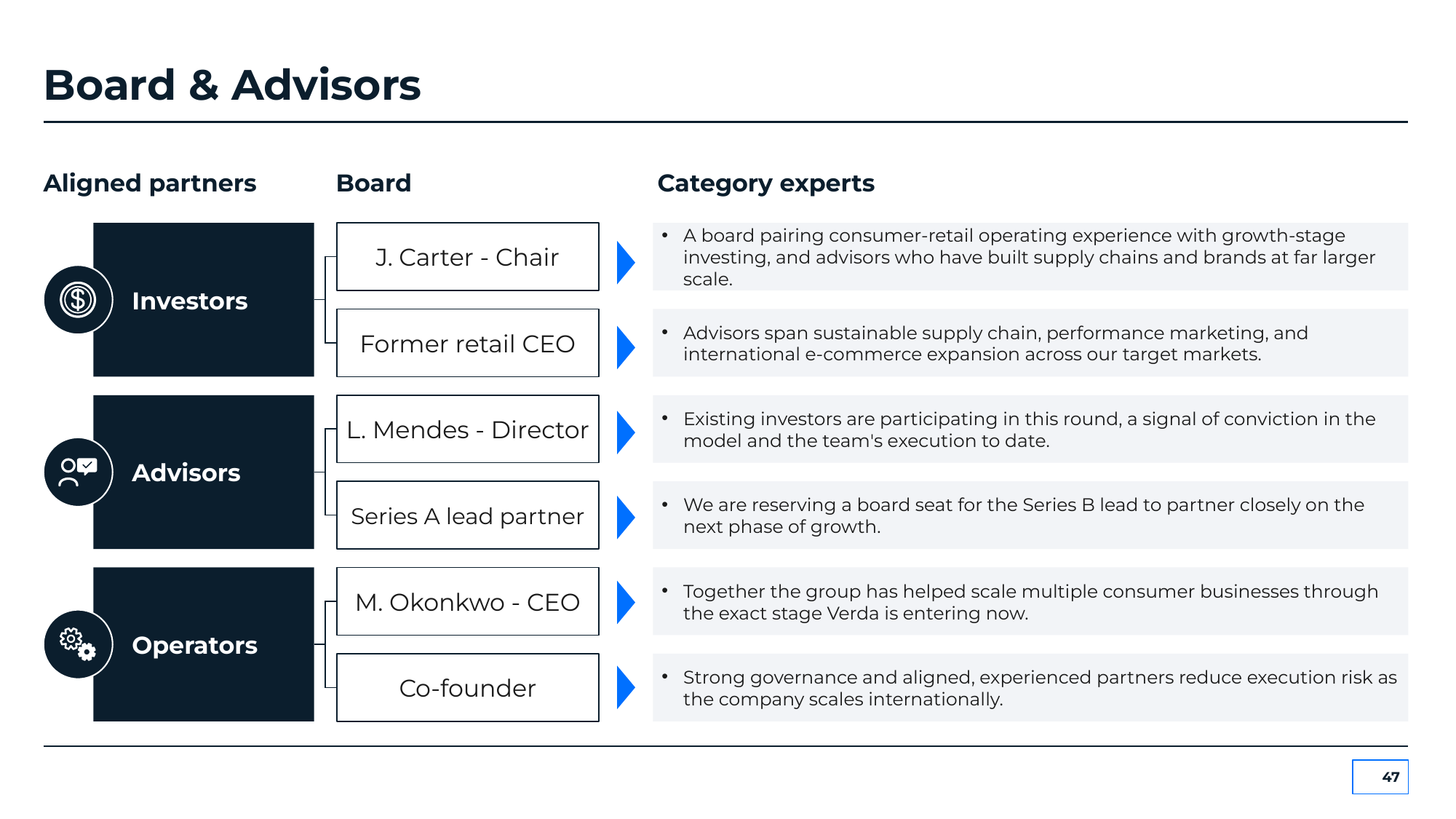

# Board & Advisors
Aligned partners
Board
Category experts
A board pairing consumer-retail operating experience with growth-stage investing, and advisors who have built supply chains and brands at far larger scale.
J. Carter - Chair
Investors

Advisors span sustainable supply chain, performance marketing, and international e-commerce expansion across our target markets.
Former retail CEO

Existing investors are participating in this round, a signal of conviction in the model and the team's execution to date.
L. Mendes - Director
Advisors

We are reserving a board seat for the Series B lead to partner closely on the next phase of growth.
Series A lead partner

Together the group has helped scale multiple consumer businesses through the exact stage Verda is entering now.
Operators
M. Okonkwo - CEO

Co-founder
Strong governance and aligned, experienced partners reduce execution risk as the company scales internationally.

47